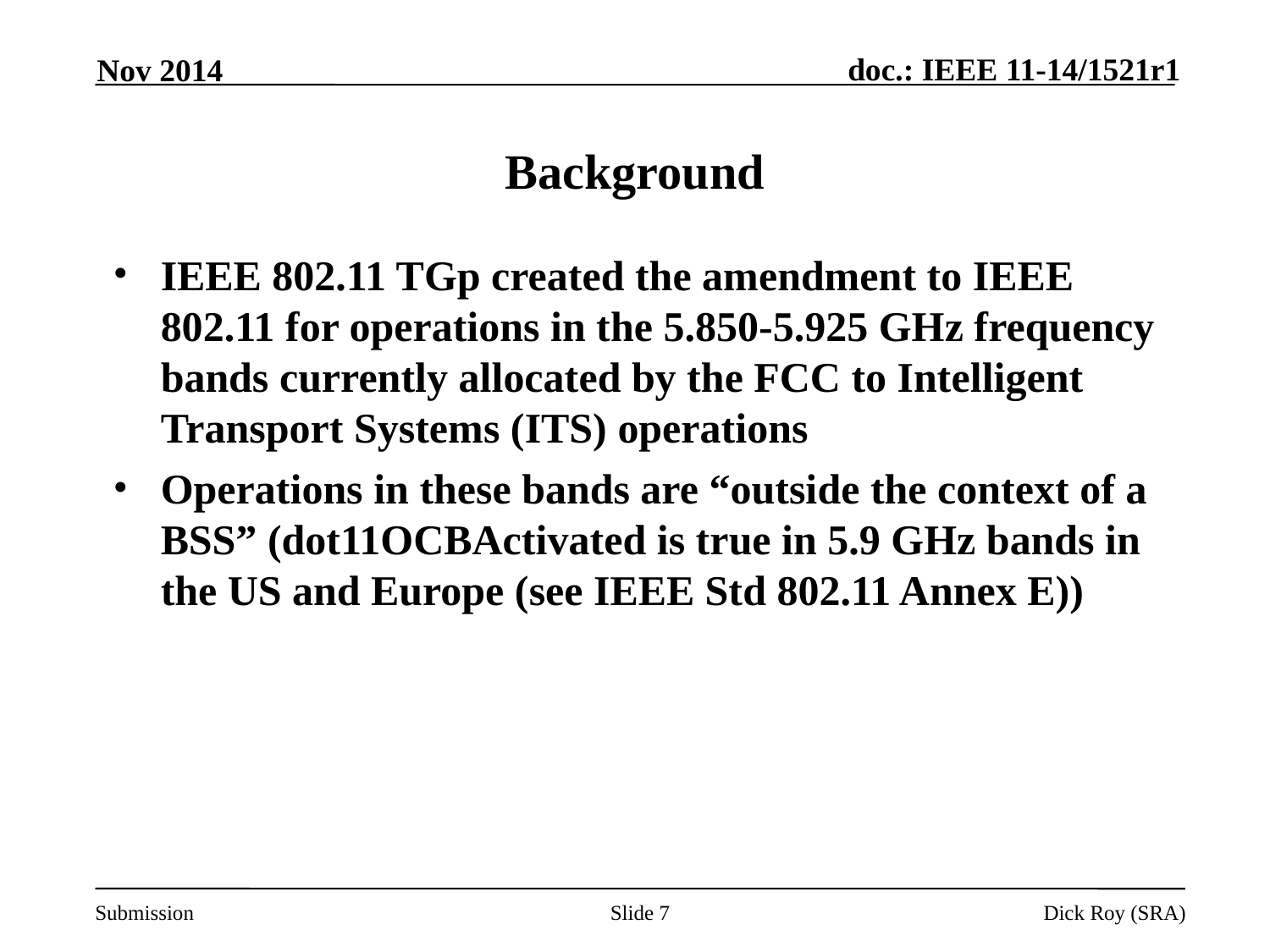

Background
Nov 2014
IEEE 802.11 TGp created the amendment to IEEE 802.11 for operations in the 5.850-5.925 GHz frequency bands currently allocated by the FCC to Intelligent Transport Systems (ITS) operations
Operations in these bands are “outside the context of a BSS” (dot11OCBActivated is true in 5.9 GHz bands in the US and Europe (see IEEE Std 802.11 Annex E))

Slide 7